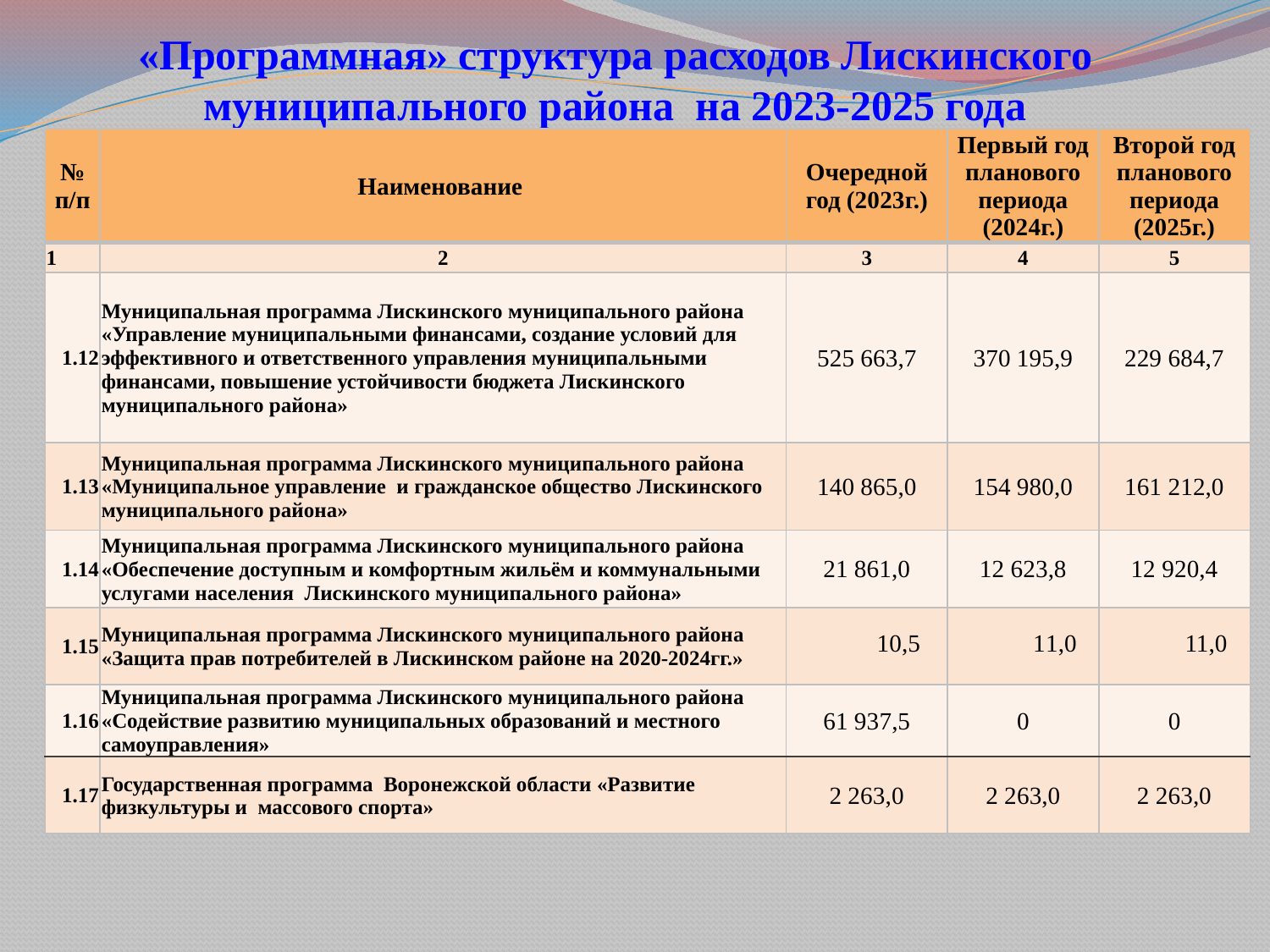

# «Программная» структура расходов Лискинского муниципального района  на 2023-2025 года
| № п/п | Наименование | Очередной год (2023г.) | Первый год планового периода (2024г.) | Второй год планового периода (2025г.) |
| --- | --- | --- | --- | --- |
| 1 | 2 | 3 | 4 | 5 |
| 1.12 | Муниципальная программа Лискинского муниципального района «Управление муниципальными финансами, создание условий для эффективного и ответственного управления муниципальными финансами, повышение устойчивости бюджета Лискинского муниципального района» | 525 663,7 | 370 195,9 | 229 684,7 |
| 1.13 | Муниципальная программа Лискинского муниципального района «Муниципальное управление и гражданское общество Лискинского муниципального района» | 140 865,0 | 154 980,0 | 161 212,0 |
| 1.14 | Муниципальная программа Лискинского муниципального района «Обеспечение доступным и комфортным жильём и коммунальными услугами населения Лискинского муниципального района» | 21 861,0 | 12 623,8 | 12 920,4 |
| 1.15 | Муниципальная программа Лискинского муниципального района «Защита прав потребителей в Лискинском районе на 2020-2024гг.» | 10,5 | 11,0 | 11,0 |
| 1.16 | Муниципальная программа Лискинского муниципального района «Содействие развитию муниципальных образований и местного самоуправления» | 61 937,5 | 0 | 0 |
| 1.17 | Государственная программа Воронежской области «Развитие физкультуры и массового спорта» | 2 263,0 | 2 263,0 | 2 263,0 |